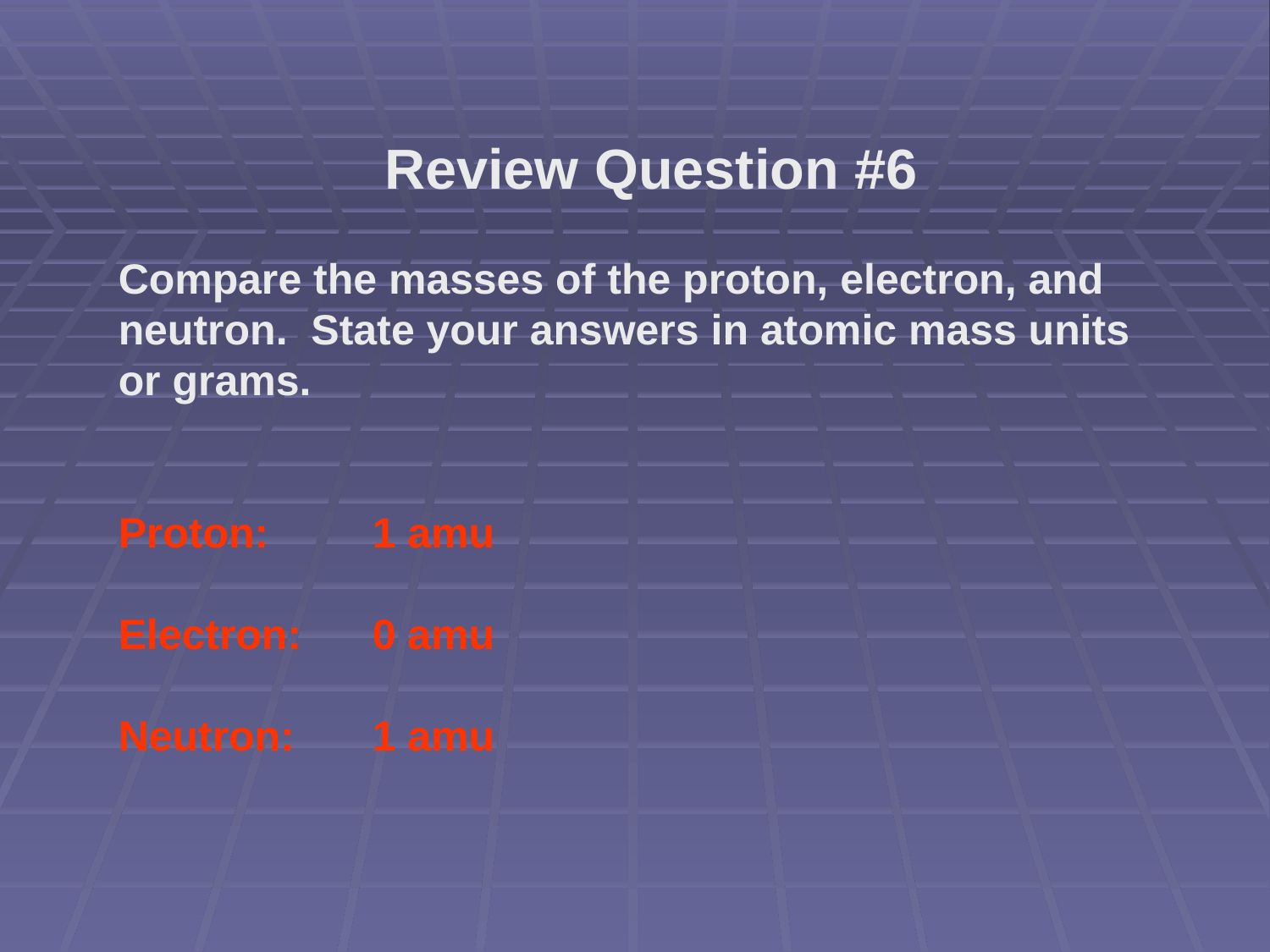

Review Question #6

Compare the masses of the proton, electron, and neutron.  State your answers in atomic mass units or grams.

Proton:	1 amu

Electron:	0 amu

Neutron:	1 amu